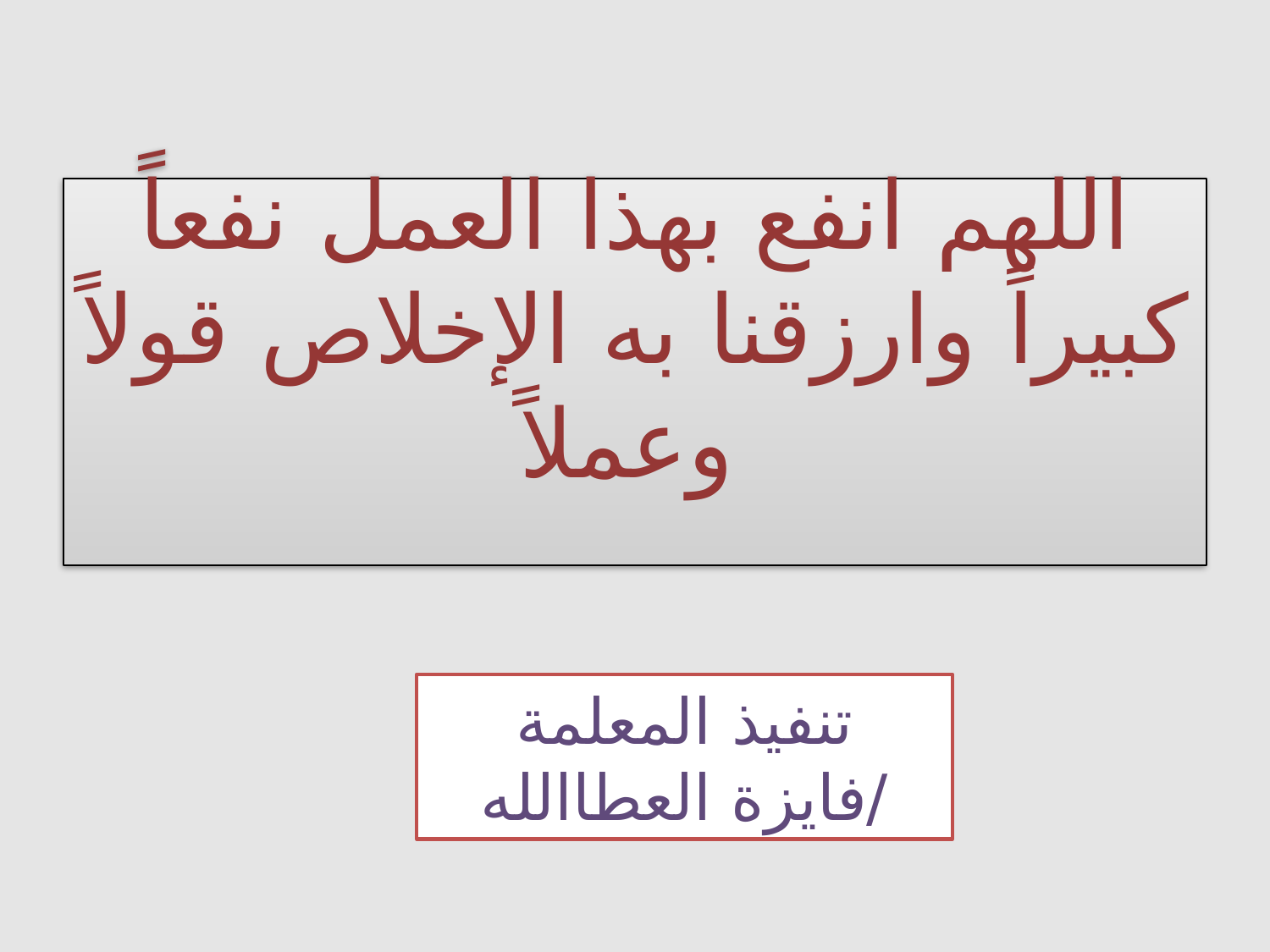

# اللهم انفع بهذا العمل نفعاً كبيراً وارزقنا به الإخلاص قولاً وعملاً
تنفيذ المعلمة /فايزة العطاالله